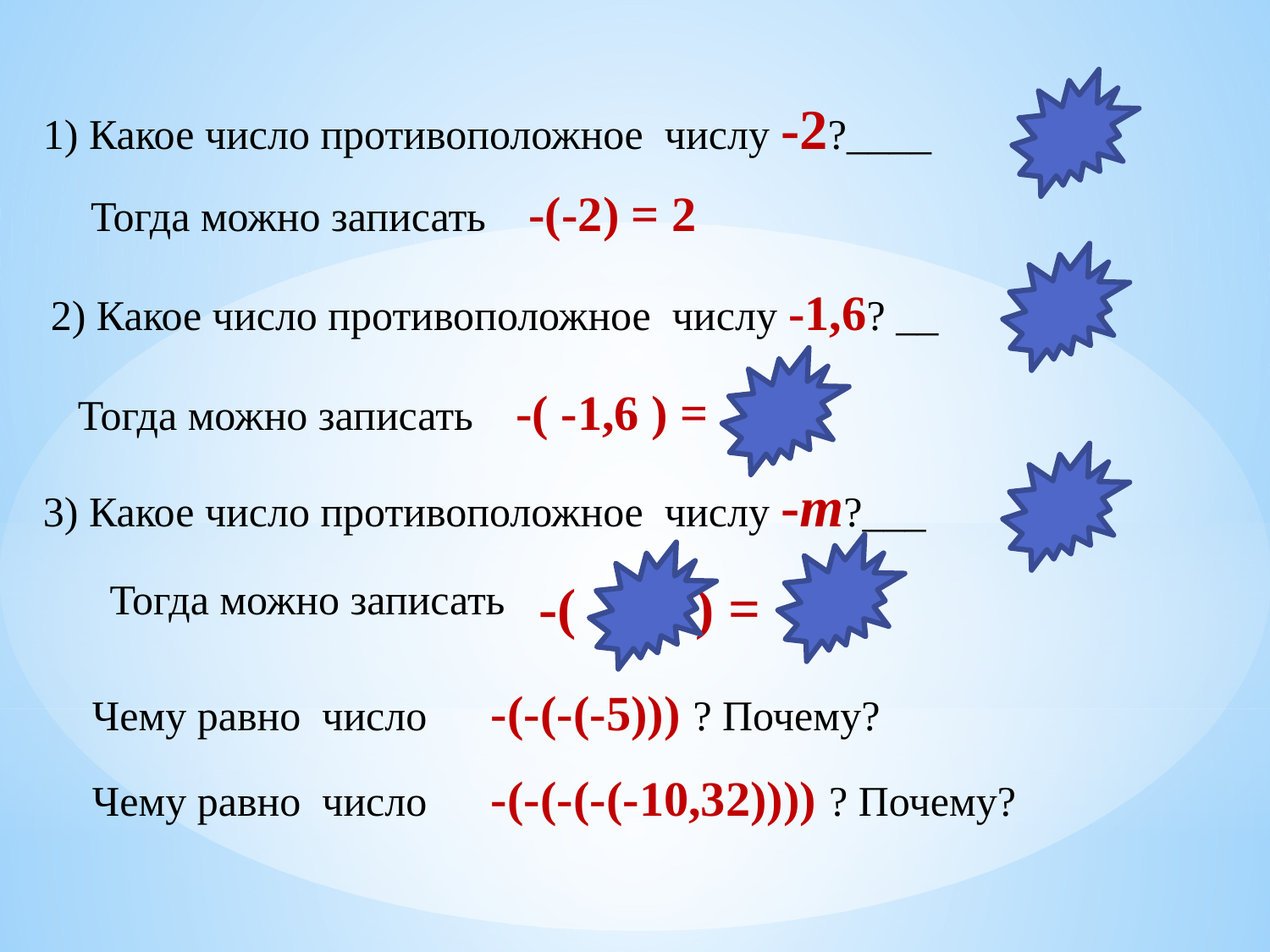

1) Какое число противоположное  числу -2?____
2
Тогда можно записать    -(-2) = 2

2) Какое число противоположное  числу -1,6? __
1,6

Тогда можно записать    -( -1,6 ) =  1,6

3) Какое число противоположное  числу -т?___
т

Тогда можно записать
-(  -т  ) =   т
Чему равно  число      -(-(-(-5))) ? Почему?
Чему равно  число      -(-(-(-(-10,32)))) ? Почему?